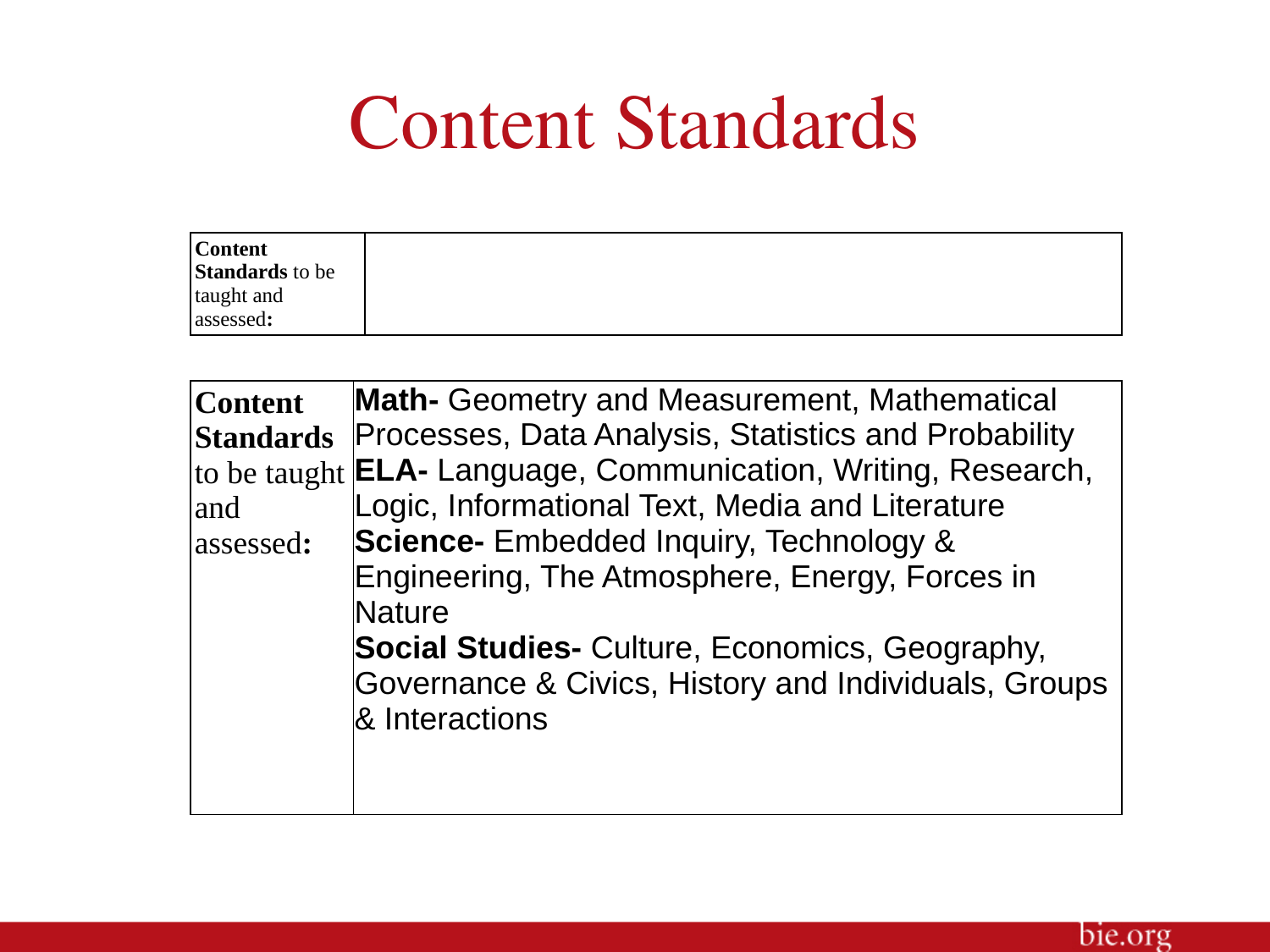

# Content Standards
| Content Standards to be taught and assessed: |  |
| --- | --- |
| Content Standards to be taught and assessed: | Math- Geometry and Measurement, Mathematical Processes, Data Analysis, Statistics and Probability ELA- Language, Communication, Writing, Research, Logic, Informational Text, Media and Literature Science- Embedded Inquiry, Technology & Engineering, The Atmosphere, Energy, Forces in Nature Social Studies- Culture, Economics, Geography, Governance & Civics, History and Individuals, Groups & Interactions |
| --- | --- |